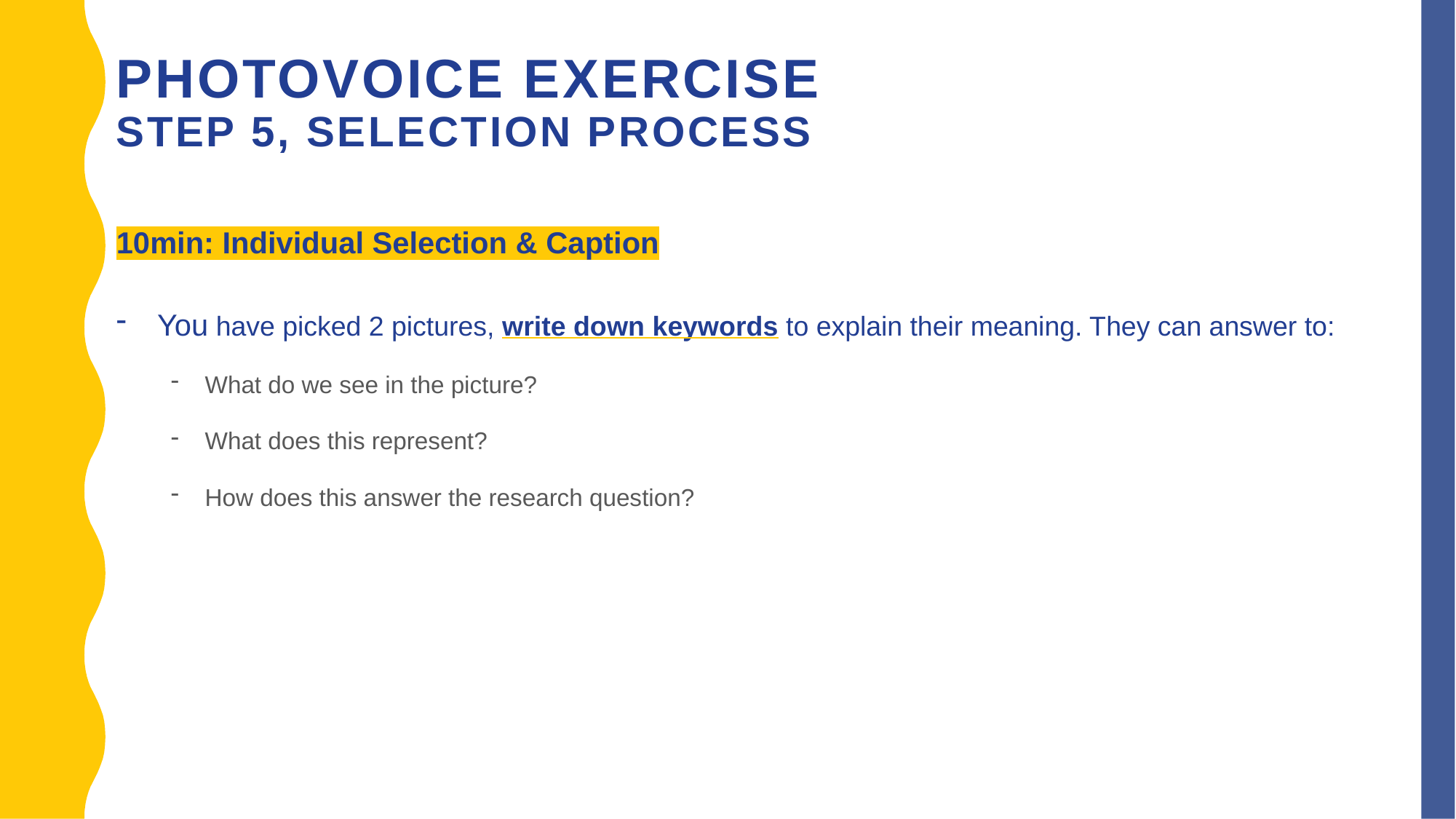

Photovoice exercise
step 5, Selection process
10min: Individual Selection & Caption
You have picked 2 pictures, write down keywords to explain their meaning. They can answer to:
What do we see in the picture?
What does this represent?
How does this answer the research question?